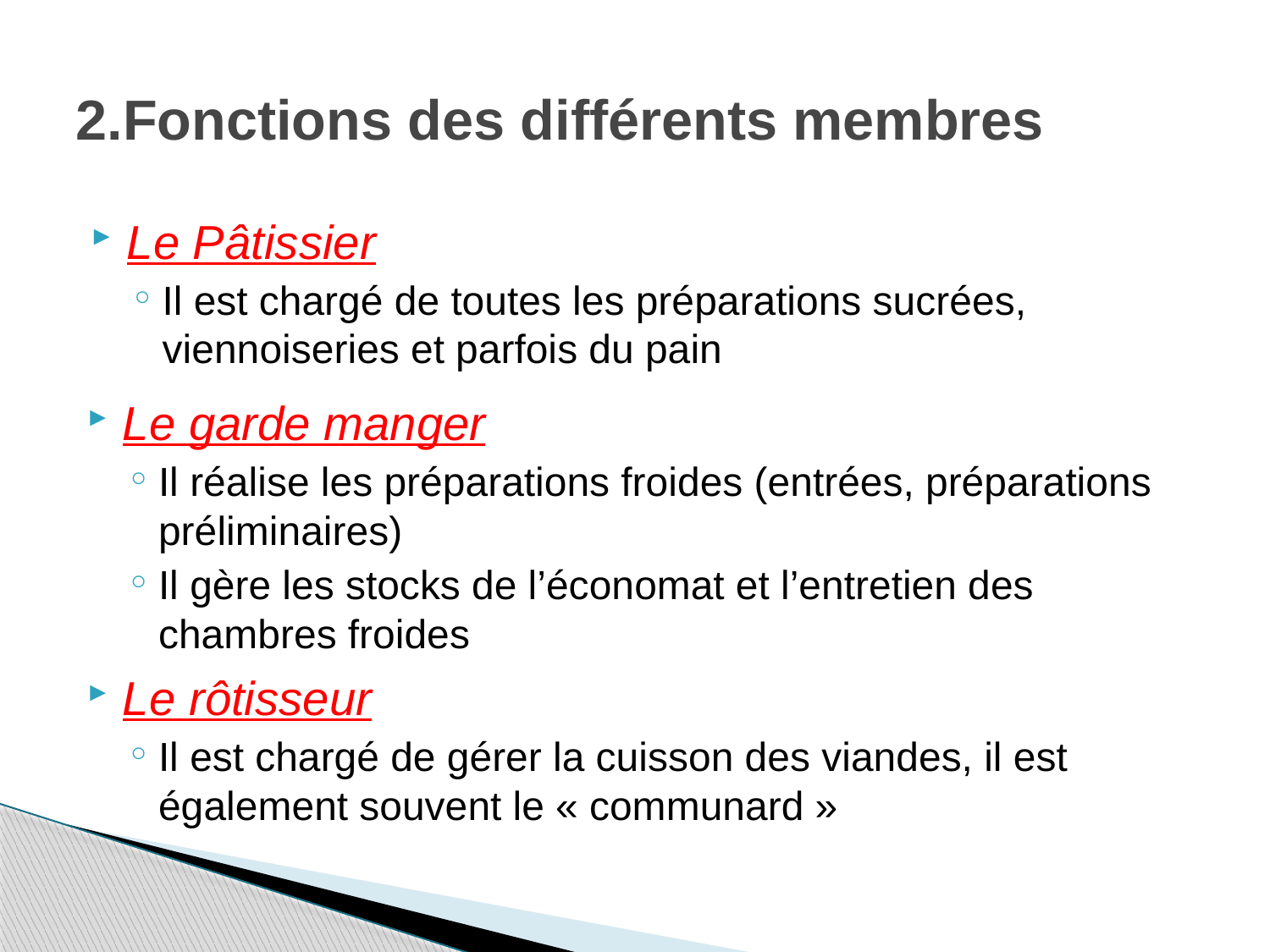

# 2.Fonctions des différents membres
Le Pâtissier
Il est chargé de toutes les préparations sucrées, viennoiseries et parfois du pain
Le garde manger
Il réalise les préparations froides (entrées, préparations préliminaires)
Il gère les stocks de l’économat et l’entretien des chambres froides
Le rôtisseur
Il est chargé de gérer la cuisson des viandes, il est également souvent le « communard »